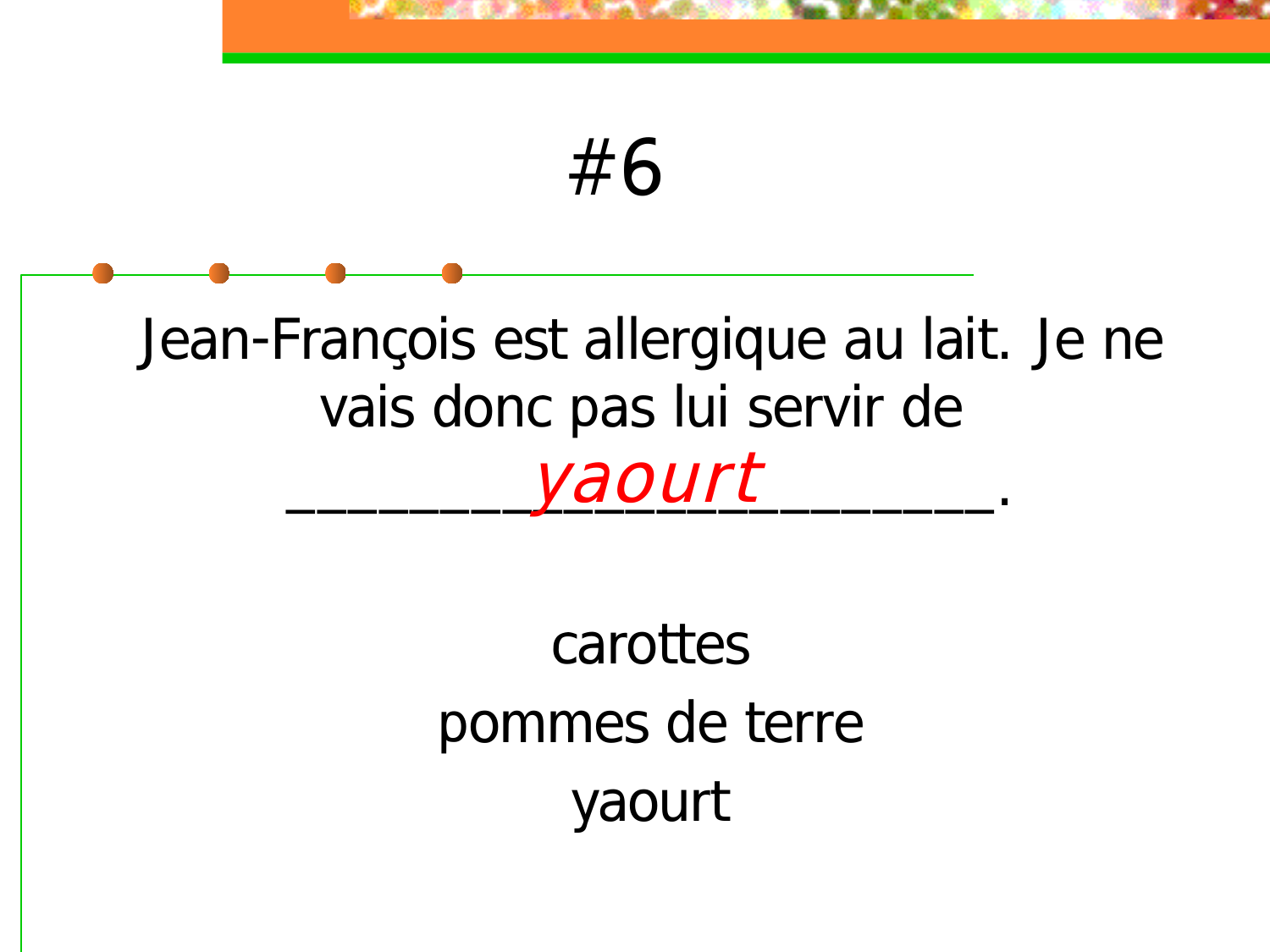

# #6
Jean-François est allergique au lait. Je ne vais donc pas lui servir de
_______________________.

carottes
pommes de terre
yaourt
yaourt